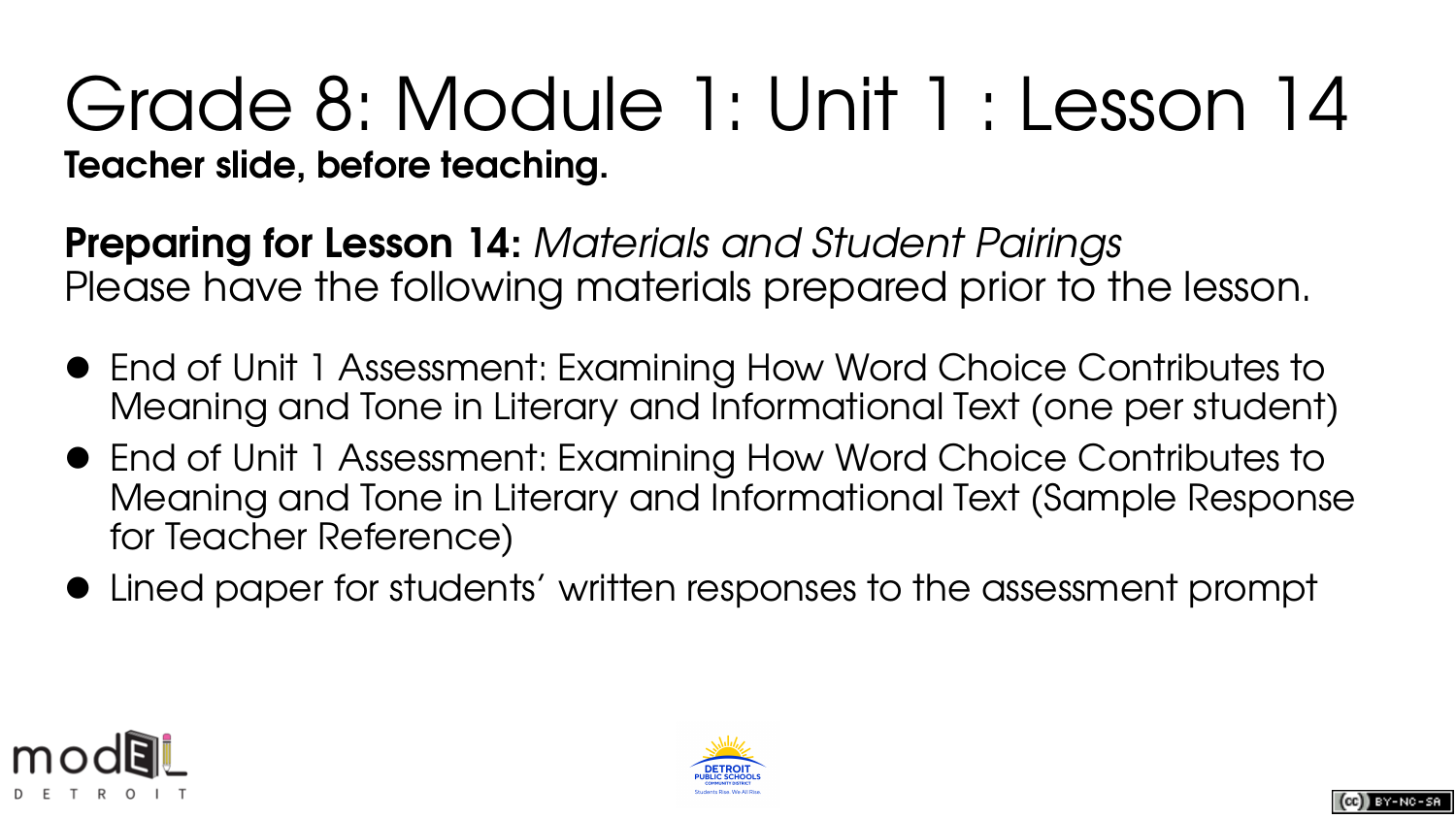

# Grade 8: Module 1: Unit 1 : Lesson 14 Teacher slide, before teaching.
Preparing for Lesson 14: Materials and Student Pairings
Please have the following materials prepared prior to the lesson.

End of Unit 1 Assessment: Examining How Word Choice Contributes to Meaning and Tone in Literary and Informational Text (one per student)
End of Unit 1 Assessment: Examining How Word Choice Contributes to Meaning and Tone in Literary and Informational Text (Sample Response for Teacher Reference)
Lined paper for students’ written responses to the assessment prompt